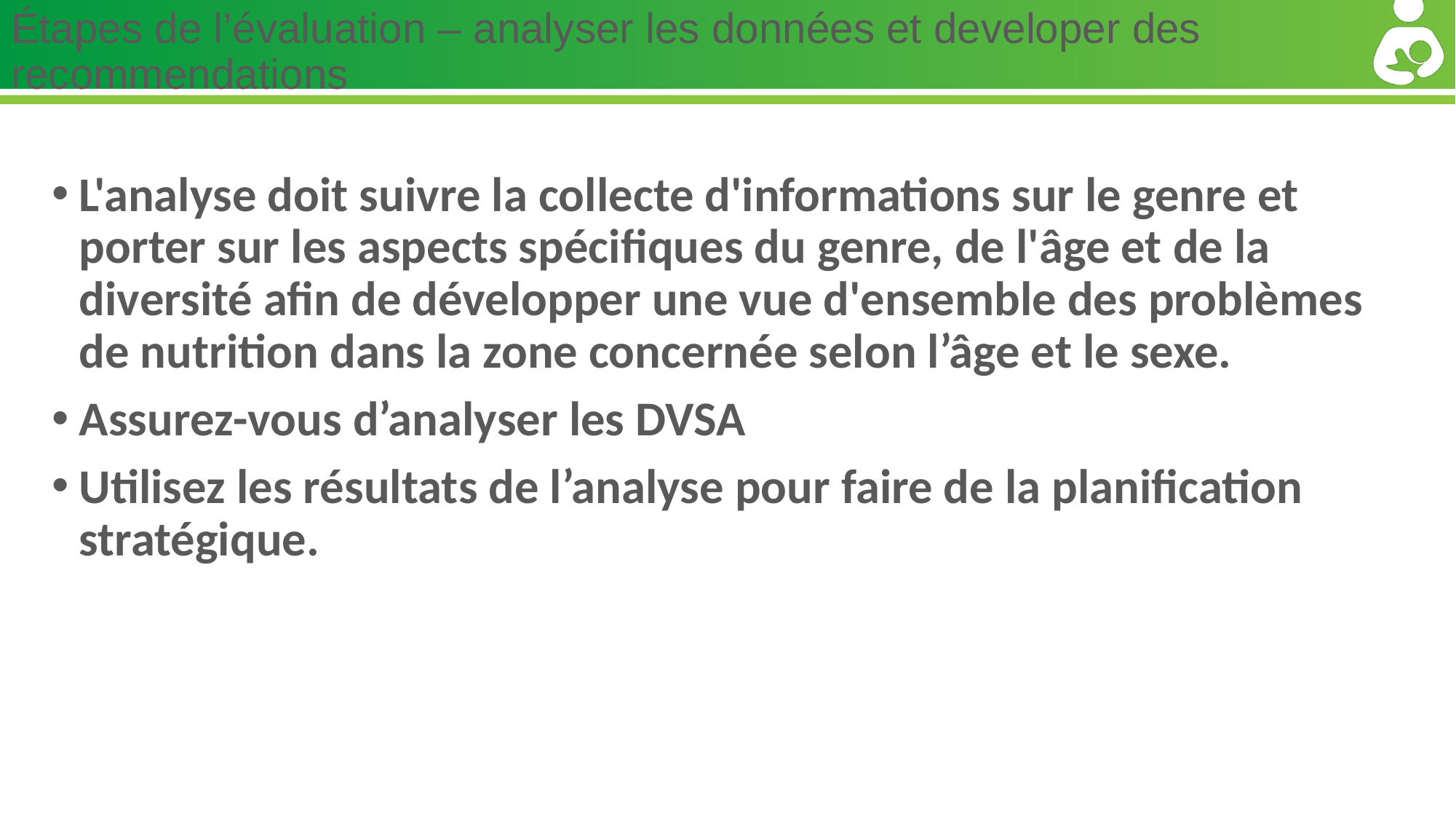

# Étapes de l’évaluation – analyser les données et developer des recommendations
L'analyse doit suivre la collecte d'informations sur le genre et porter sur les aspects spécifiques du genre, de l'âge et de la diversité afin de développer une vue d'ensemble des problèmes de nutrition dans la zone concernée selon l’âge et le sexe.
Assurez-vous d’analyser les DVSA
Utilisez les résultats de l’analyse pour faire de la planification stratégique.